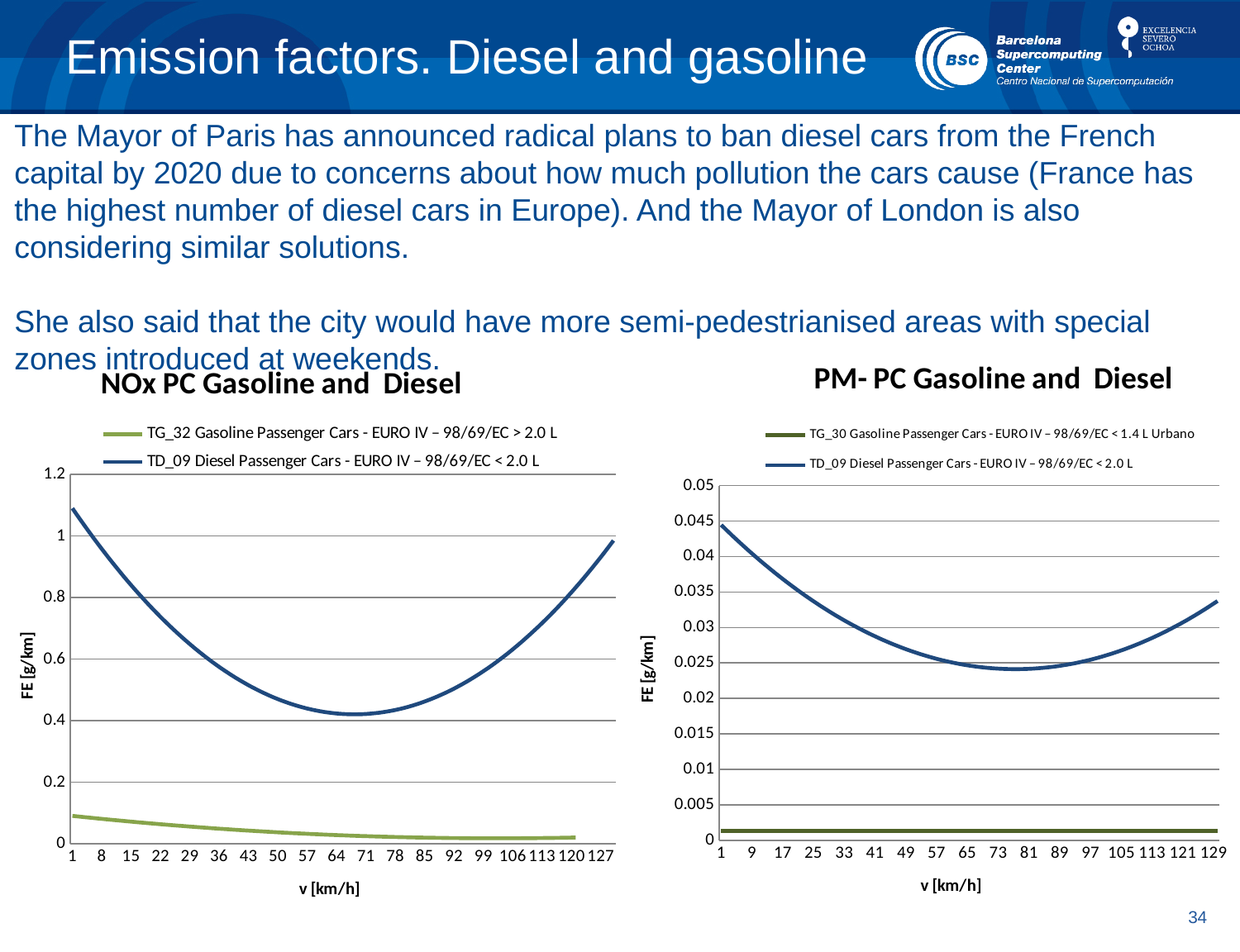

# Emission factors. Diesel and gasoline
The Mayor of Paris has announced radical plans to ban diesel cars from the French capital by 2020 due to concerns about how much pollution the cars cause (France has the highest number of diesel cars in Europe). And the Mayor of London is also considering similar solutions.

She also said that the city would have more semi-pedestrianised areas with special zones introduced at weekends.

[unsupported chart]

### Chart: PM- PC Gasoline and  Diesel

| Category | TG_30 | TD_09 |
|---|---|---|